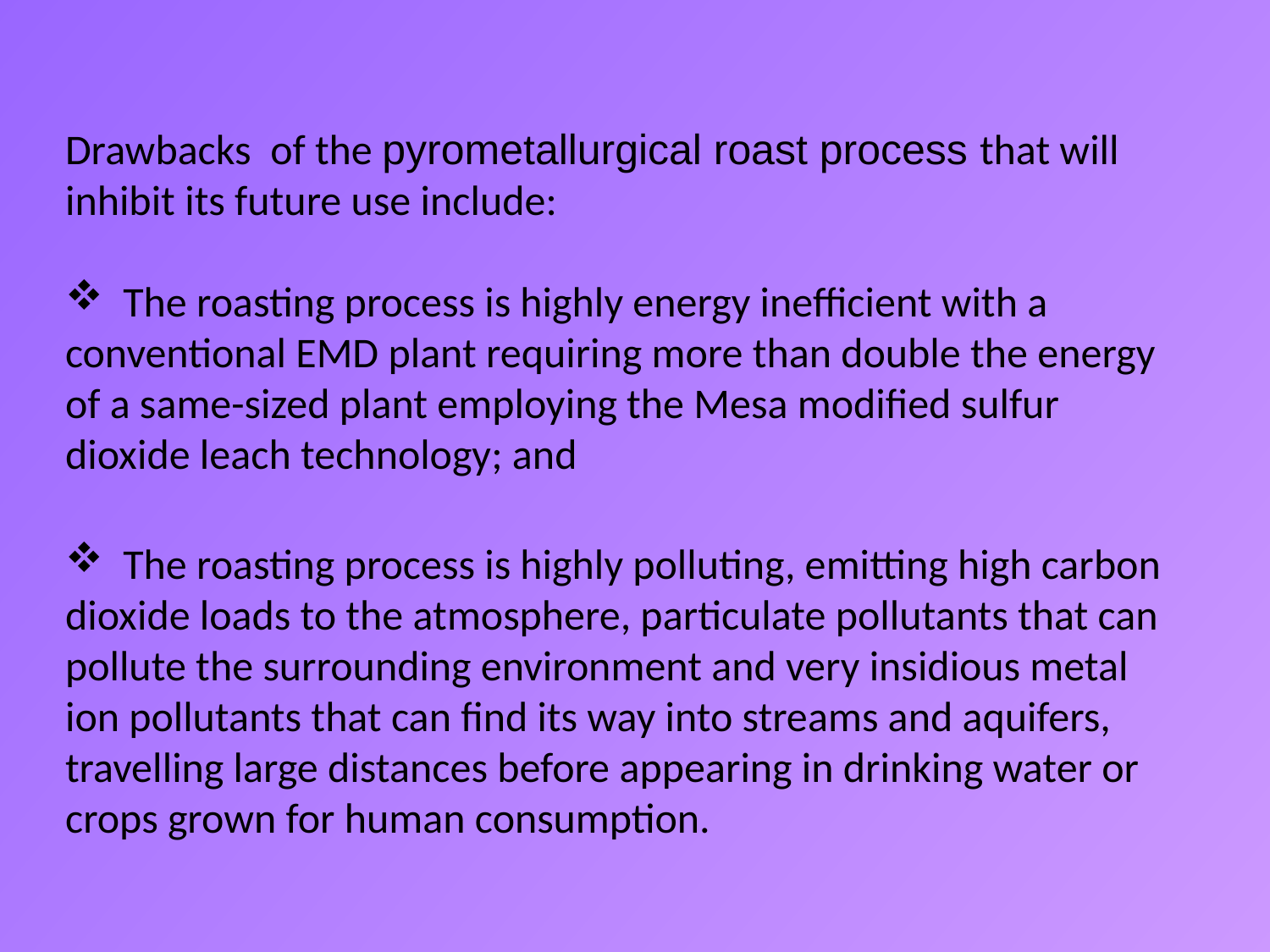

Drawbacks  of the pyrometallurgical roast process that will inhibit its future use include:

  The roasting process is highly energy inefficient with a conventional EMD plant requiring more than double the energy of a same-sized plant employing the Mesa modified sulfur dioxide leach technology; and

  The roasting process is highly polluting, emitting high carbon dioxide loads to the atmosphere, particulate pollutants that can pollute the surrounding environment and very insidious metal ion pollutants that can find its way into streams and aquifers, travelling large distances before appearing in drinking water or crops grown for human consumption.